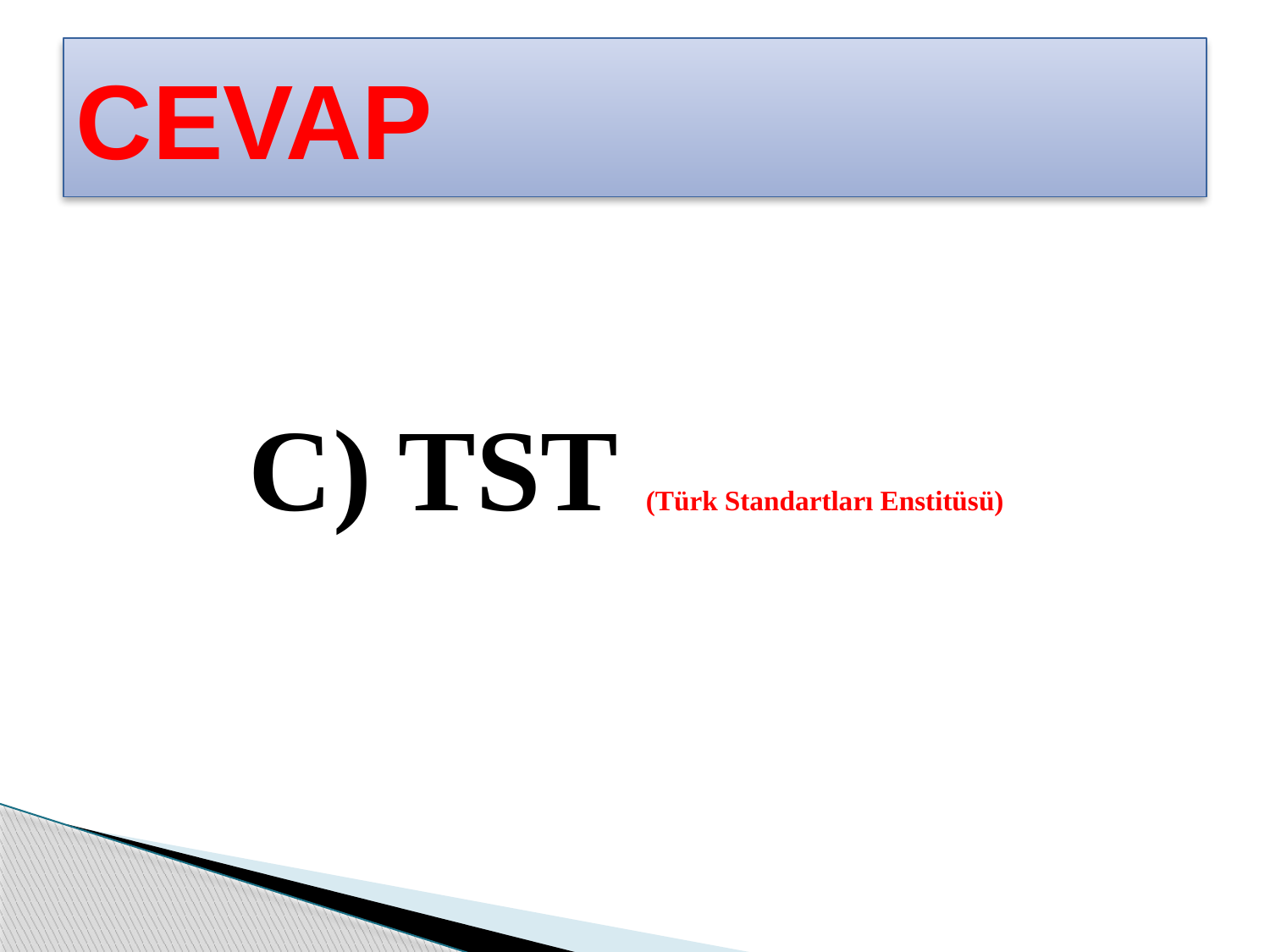

# CEVAP

C) TST (Türk Standartları Enstitüsü)